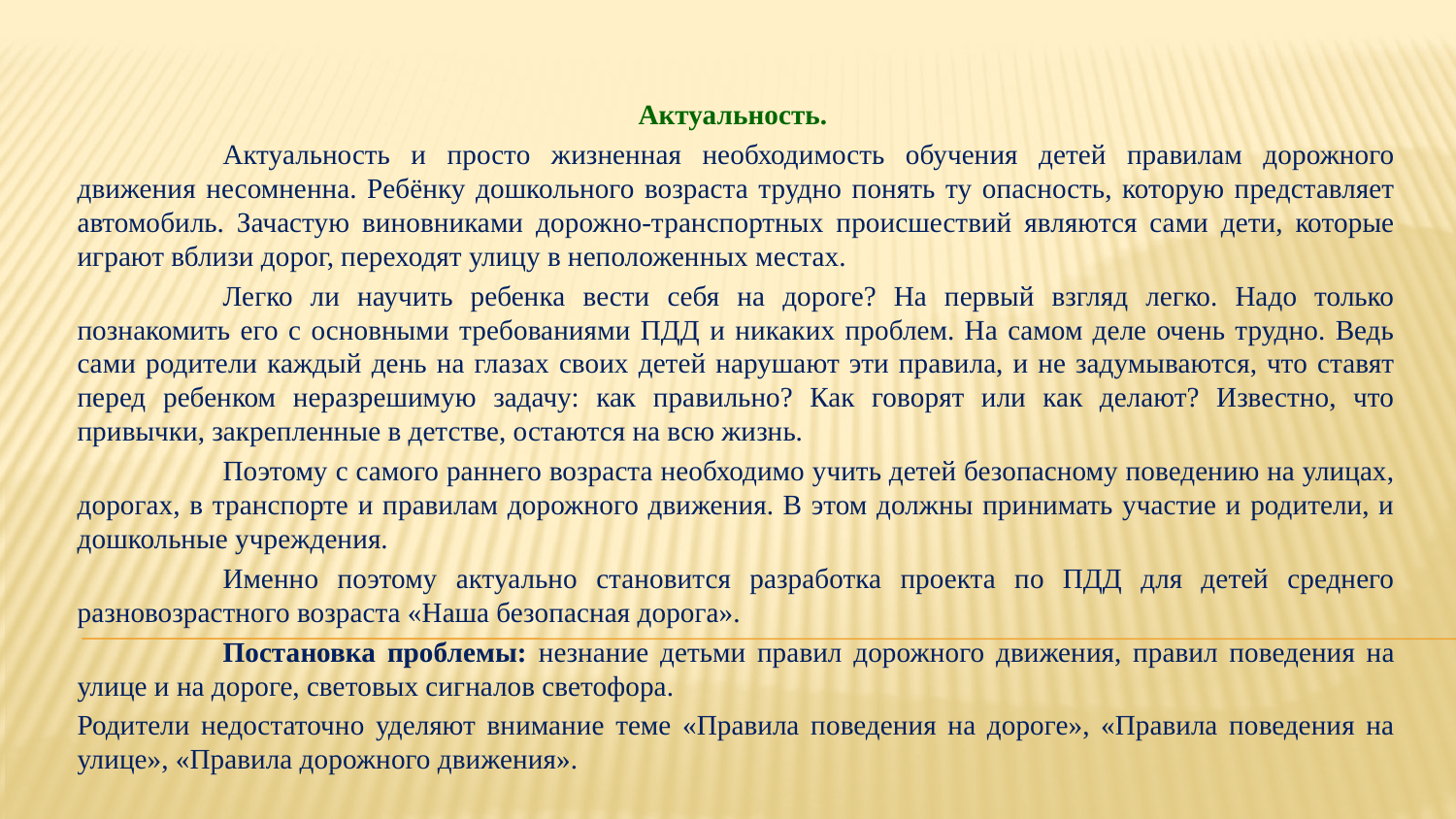

Актуальность.
	Актуальность и просто жизненная необходимость обучения детей правилам дорожного движения несомненна. Ребёнку дошкольного возраста трудно понять ту опасность, которую представляет автомобиль. Зачастую виновниками дорожно-транспортных происшествий являются сами дети, которые играют вблизи дорог, переходят улицу в неположенных местах.
	Легко ли научить ребенка вести себя на дороге? На первый взгляд легко. Надо только познакомить его с основными требованиями ПДД и никаких проблем. На самом деле очень трудно. Ведь сами родители каждый день на глазах своих детей нарушают эти правила, и не задумываются, что ставят перед ребенком неразрешимую задачу: как правильно? Как говорят или как делают? Известно, что привычки, закрепленные в детстве, остаются на всю жизнь.
	Поэтому с самого раннего возраста необходимо учить детей безопасному поведению на улицах, дорогах, в транспорте и правилам дорожного движения. В этом должны принимать участие и родители, и дошкольные учреждения.
	Именно поэтому актуально становится разработка проекта по ПДД для детей среднего разновозрастного возраста «Наша безопасная дорога».
	Постановка проблемы: незнание детьми правил дорожного движения, правил поведения на улице и на дороге, световых сигналов светофора.
Родители недостаточно уделяют внимание теме «Правила поведения на дороге», «Правила поведения на улице», «Правила дорожного движения».